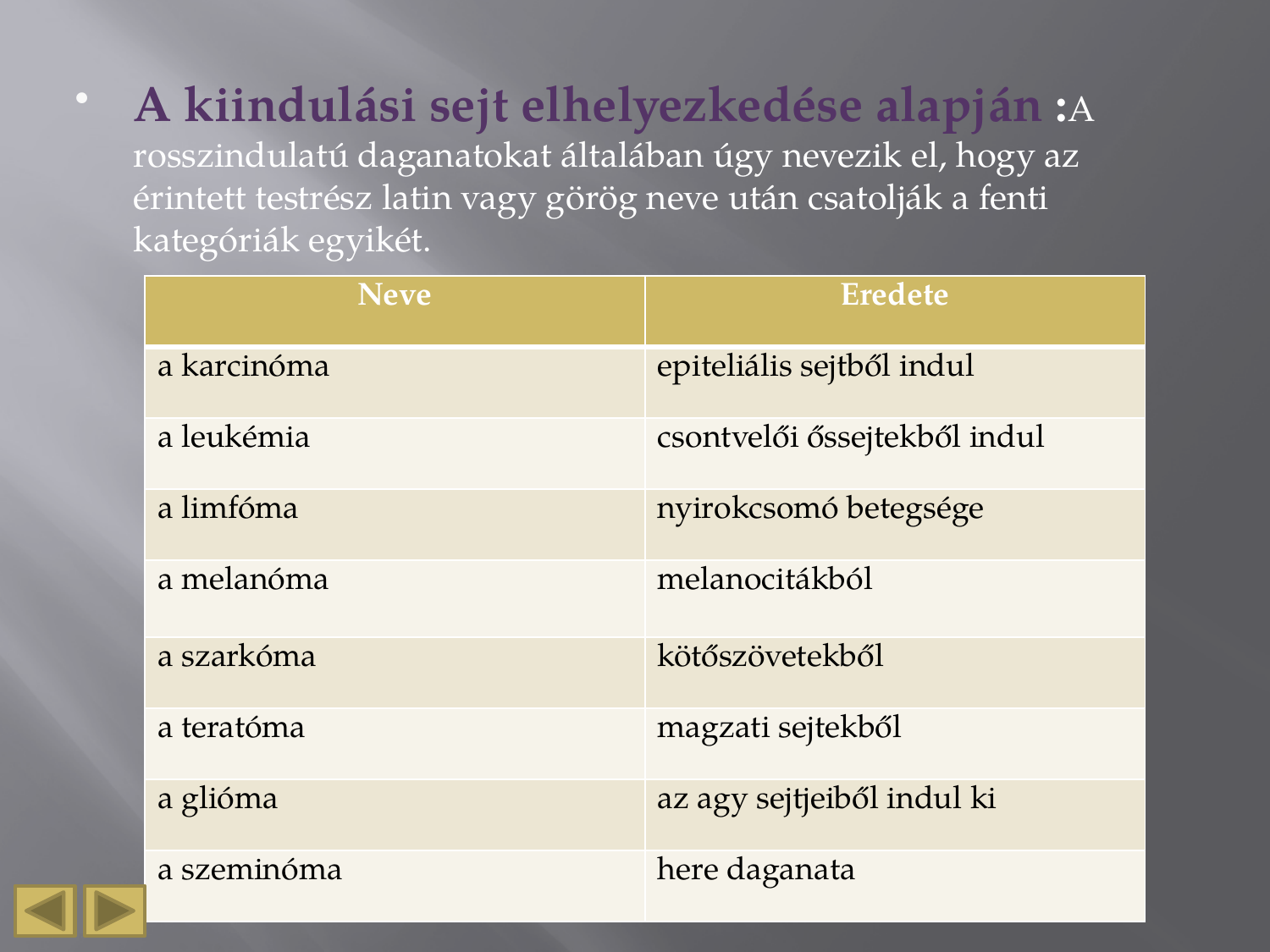

A kiindulási sejt elhelyezkedése alapján :A rosszindulatú daganatokat általában úgy nevezik el, hogy az érintett testrész latin vagy görög neve után csatolják a fenti kategóriák egyikét.
| Neve | Eredete |
| --- | --- |
| a karcinóma | epiteliális sejtből indul |
| a leukémia | csontvelői őssejtekből indul |
| a limfóma | nyirokcsomó betegsége |
| a melanóma | melanocitákból |
| a szarkóma | kötőszövetekből |
| a teratóma | magzati sejtekből |
| a glióma | az agy sejtjeiből indul ki |
| a szeminóma | here daganata |